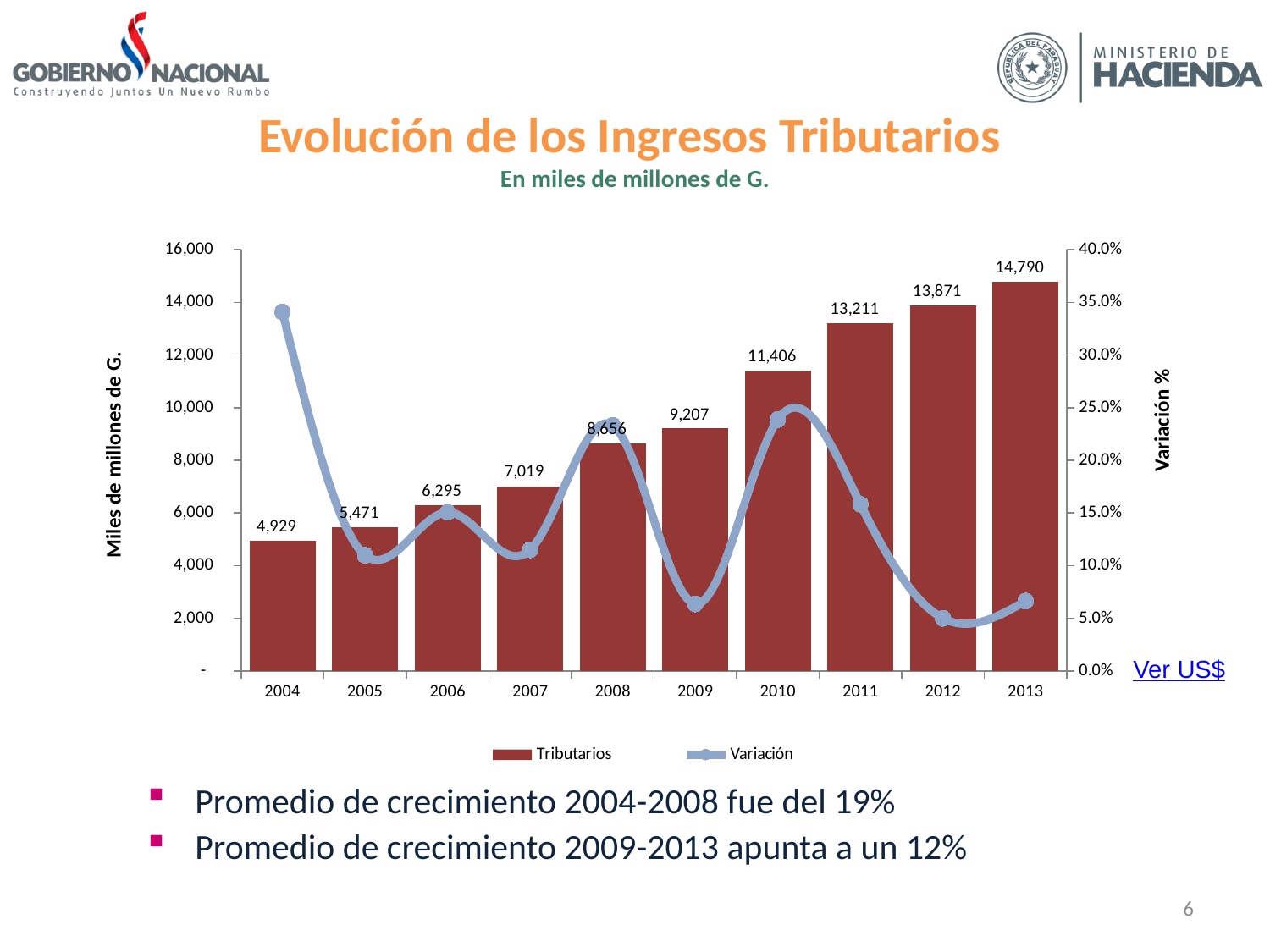

Evolución de los Ingresos Tributarios
En miles de millones de G.

### Chart

| Category | Tributarios | Variación |
|---|---|---|
| 2004 | 4929.239803506 | 0.3407686713564906 |
| 2005 | 5470.528115020173 | 0.10981172210959866 |
| 2006 | 6294.615626485001 | 0.15064130814028154 |
| 2007 | 7018.668053704005 | 0.11502726618802694 |
| 2008 | 8655.987050256002 | 0.23328058600633295 |
| 2009 | 9206.825595348999 | 0.06363671085629741 |
| 2010 | 11405.604653921002 | 0.2388205398050287 |
| 2011 | 13210.789667652 | 0.15827175046878494 |
| 2012 | 13870.655588005002 | 0.0499490141735246 |
| 2013 | 14790.448068255 | 0.0663121129649713 |
Variación %
Miles de millones de G.
Ver US$
Promedio de crecimiento 2004-2008 fue del 19%
Promedio de crecimiento 2009-2013 apunta a un 12%
6